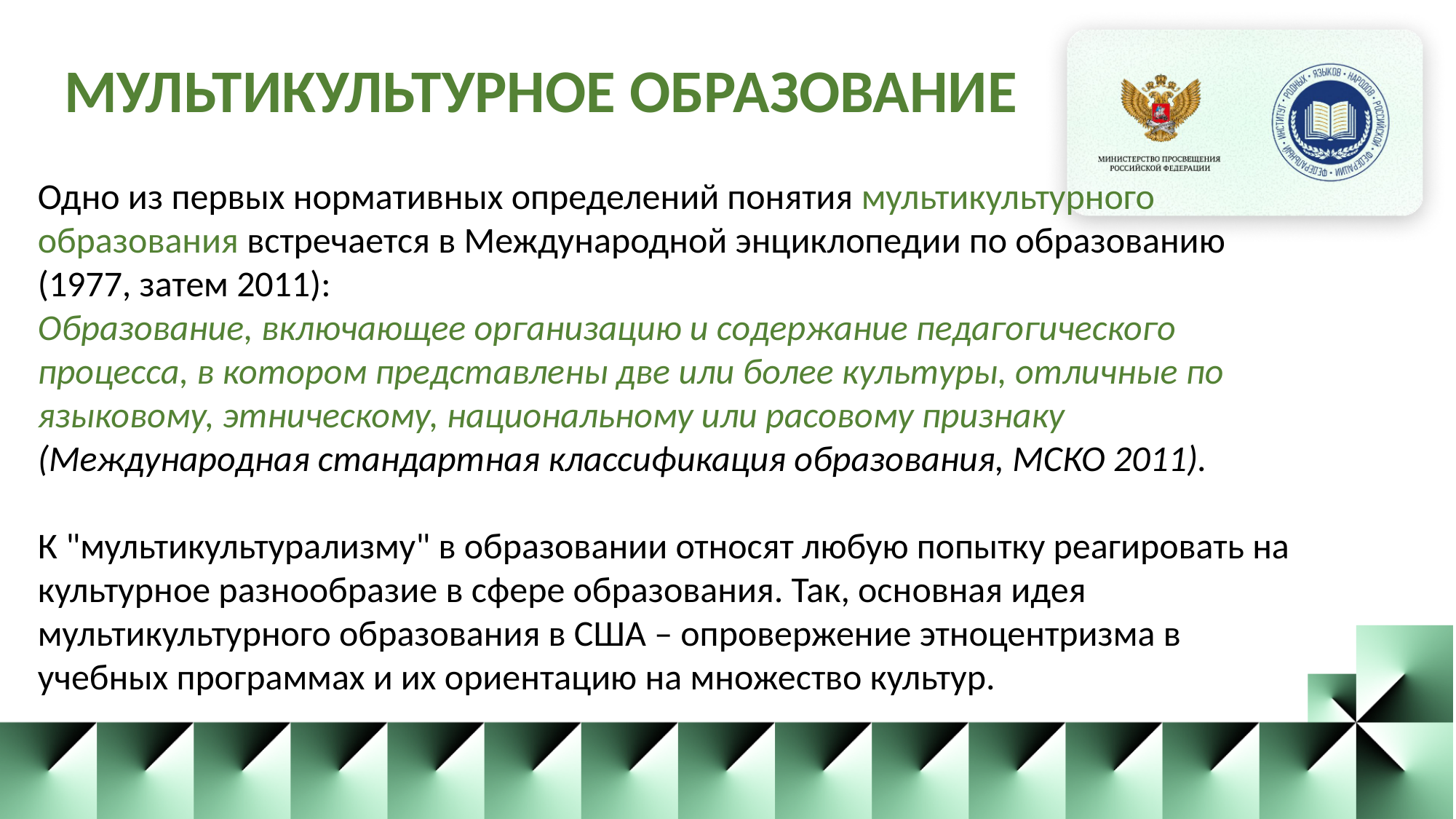

МУЛЬТИКУЛЬТУРНОЕ ОБРАЗОВАНИЕ

Одно из первых нормативных определений понятия мультикультурного образования встречается в Международной энциклопедии по образованию (1977, затем 2011):
Образование, включающее организацию и содержание педагогического процесса, в котором представлены две или более культуры, отличные по языковому, этническому, национальному или расовому признаку (Международная стандартная классификация образования, МСКО 2011).

К "мультикультурализму" в образовании относят любую попытку реагировать на культурное разнообразие в сфере образования. Так, основная идея мультикультурного образования в США – опровержение этноцентризма в учебных программах и их ориентацию на множество культур.